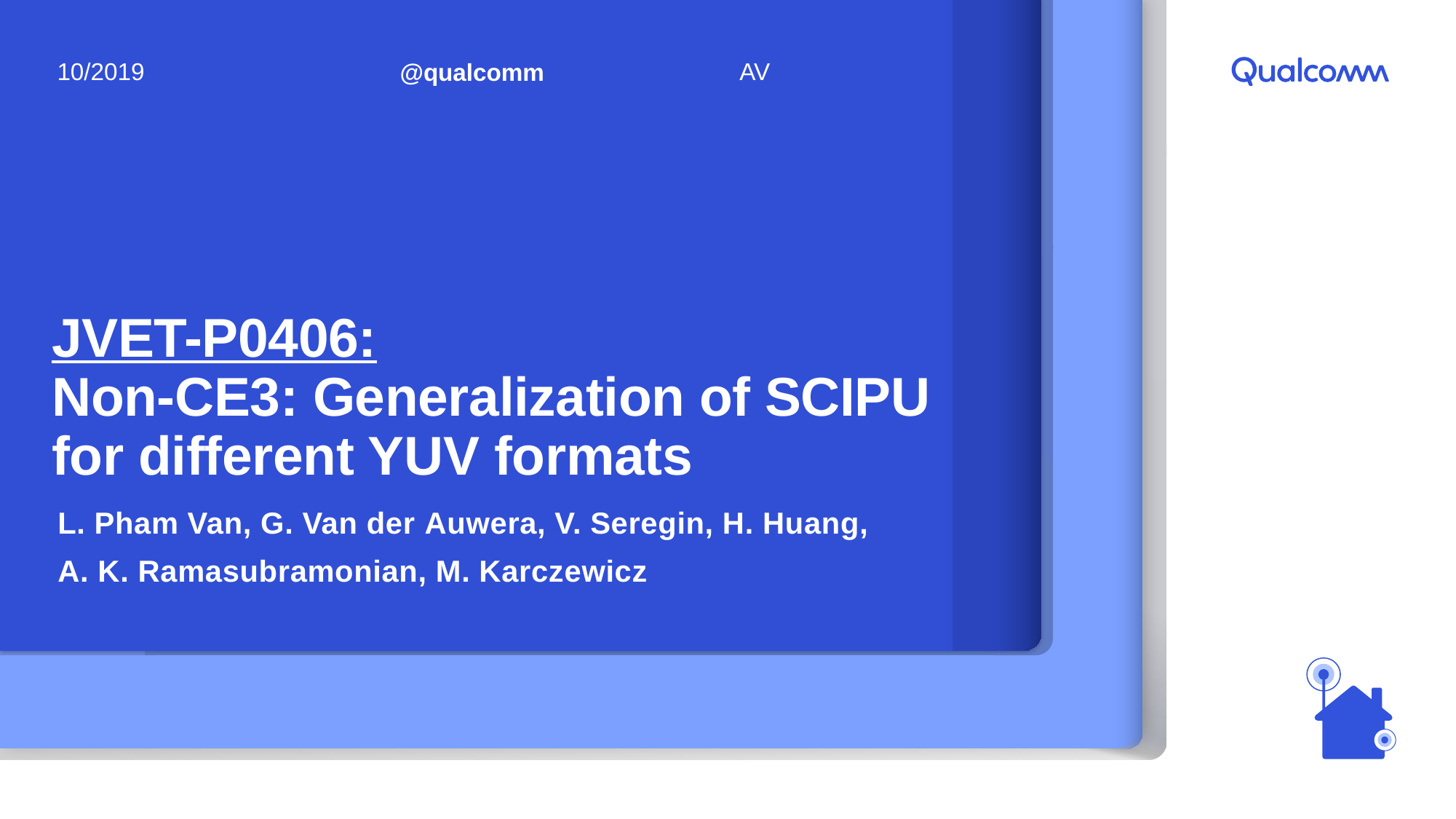

AV
10/2019
@qualcomm
# JVET-P0406: Non-CE3: Generalization of SCIPU for different YUV formats
L. Pham Van, G. Van der Auwera, V. Seregin, H. Huang,
A. K. Ramasubramonian, M. Karczewicz